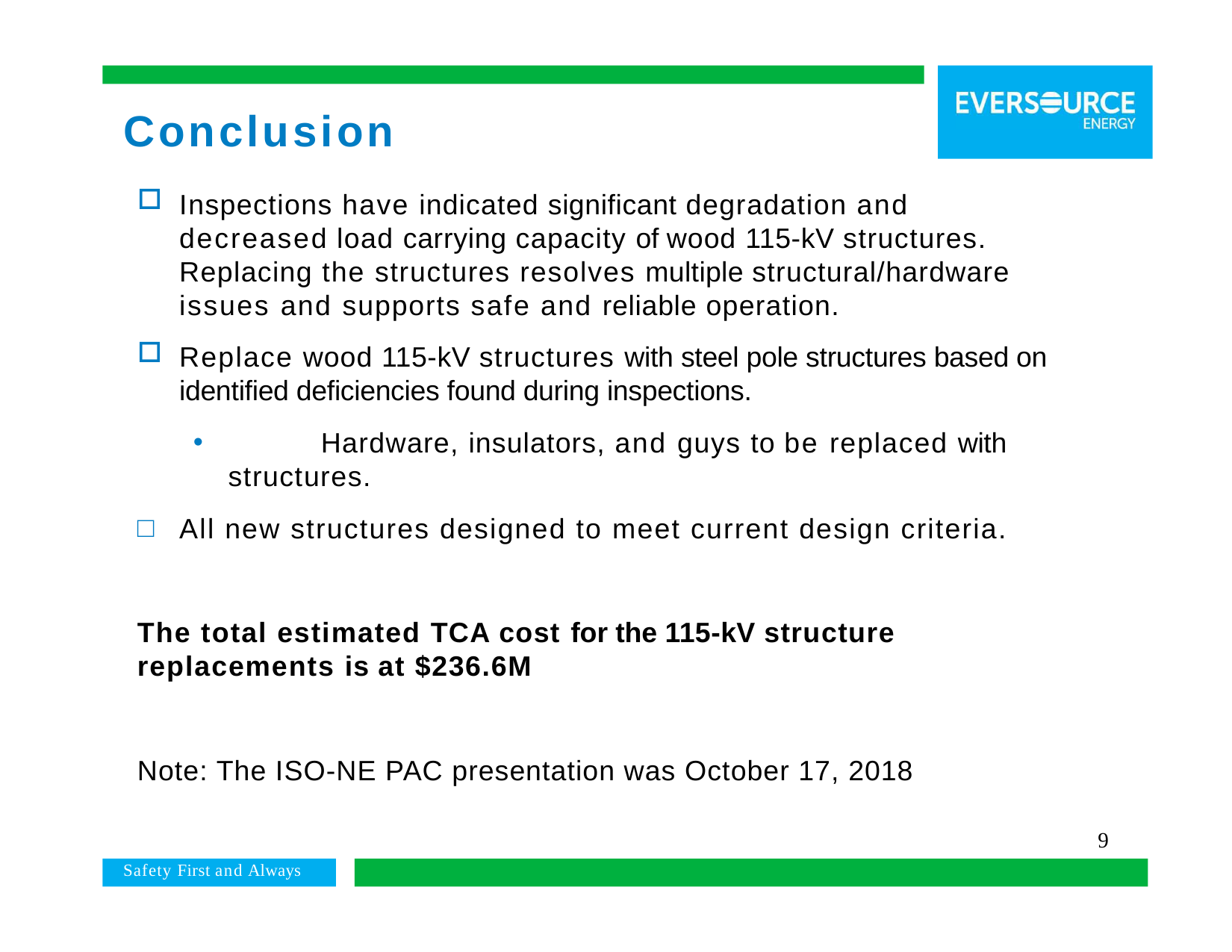

# Conclusion
Inspections have indicated significant degradation and decreased load carrying capacity of wood 115-kV structures. Replacing the structures resolves multiple structural/hardware issues and supports safe and reliable operation.
Replace wood 115-kV structures with steel pole structures based on identified deficiencies found during inspections.
	Hardware, insulators, and guys to be replaced with structures.
All new structures designed to meet current design criteria.

The total estimated TCA cost for the 115-kV structure replacements is at $236.6M

Note: The ISO-NE PAC presentation was October 17, 2018
  9
Safety First and Always